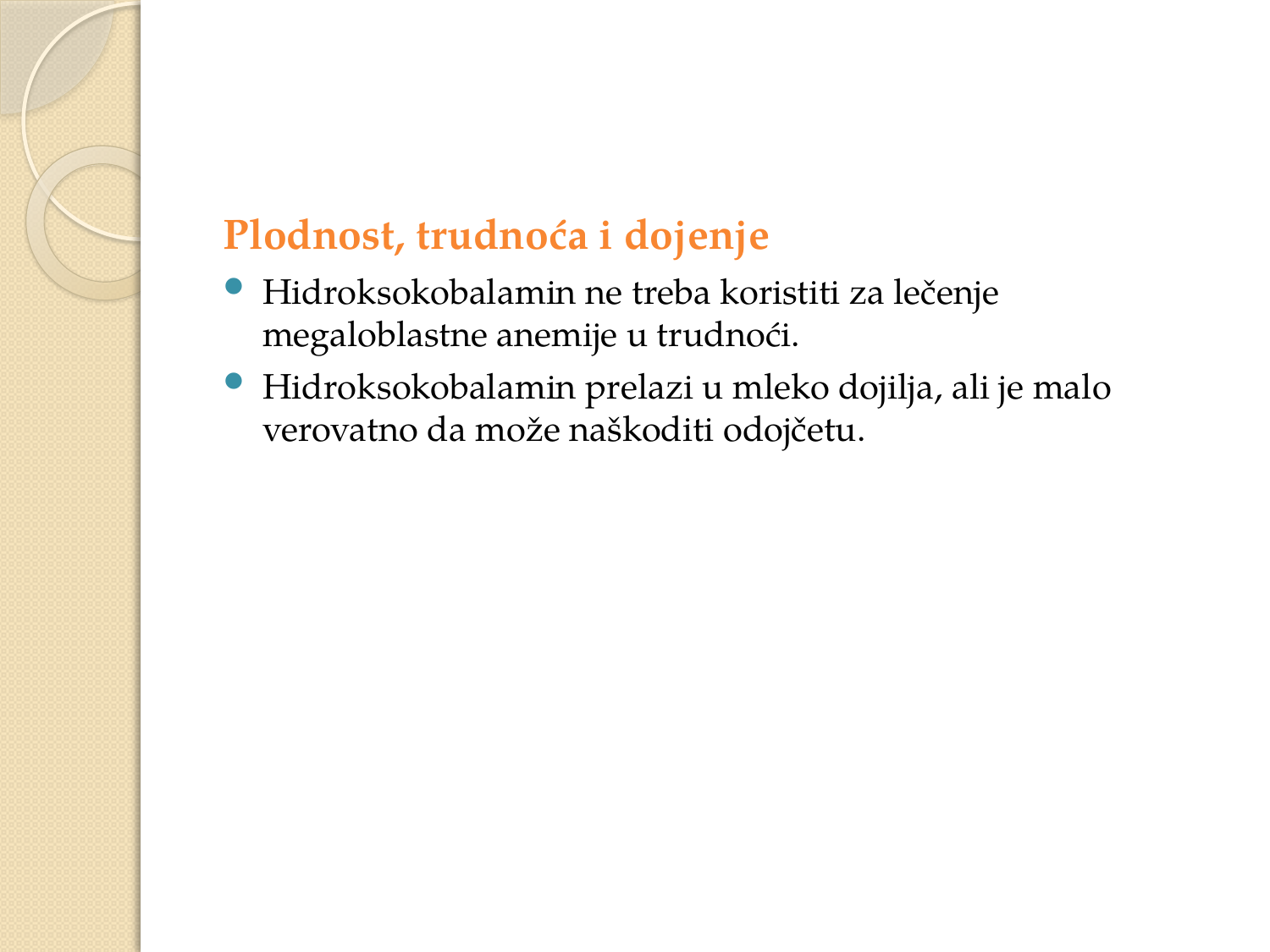

#
Plodnost, trudnoća i dojenje
Hidroksokobalamin ne treba koristiti za lečenje megaloblastne anemije u trudnoći.
Hidroksokobalamin prelazi u mleko dojilja, ali je malo verovatno da može naškoditi odojčetu.